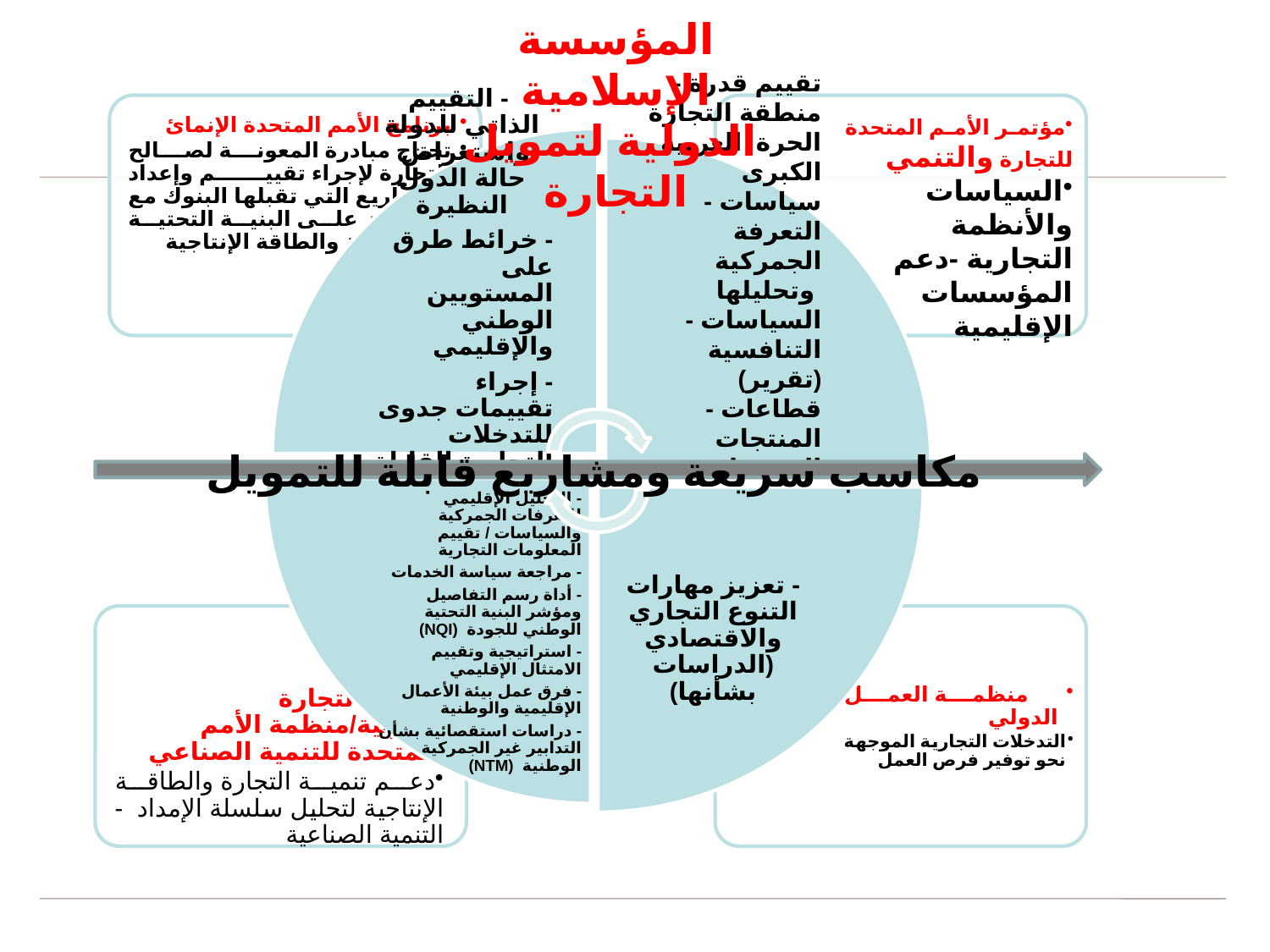

المؤسسة الإسلامية
 الدولية لتمويل التجارة
     منظمة العمل الدولي
التدخلات التجارية الموجهة نحو توفير فرص العمل

مركز التجارة الدولية/منظمة الأمم المتحدة للتنمية الصناعي
دعم تنمية التجارة والطاقة الإنتاجية لتحليل سلسلة الإمداد  - التنمية الصناعية

مؤتمر الأمم المتحدة للتجارة والتنمي
السياسات والأنظمة التجارية -دعم المؤسسات الإقليمية
برنامج الأمم المتحدة الإنمائ
تحتاج مبادرة المعونة لصالح التجارة لإجراء تقييم وإعداد للمشاريع التي تقبلها البنوك مع التركيز على البنية التحتية الاقتصادية والطاقة الإنتاجية
 - التقييم الذاتي للدولة واستعراض  حالة الدول النظيرة
- خرائط طرق على المستويين الوطني والإقليمي
- إجراء تقييمات جدوى للتدخلات التجارية القابلة للتطبيق فيما يخص المشاريع التي تقبلها البنوك

- تقييم قدرة منطقة التجارة الحرة  العربية الكبرى
- سياسات التعرفة الجمركية وتحليلها
- السياسات التنافسية (تقرير)
- قطاعات المنتجات المستدامة
- المراجعات الوطنية للاقتصاد الصديق للبيئة
- دعم الانضمام إلى منظمة التجارة العالمية

- تعزيز مهارات التنوع التجاري والاقتصادي (الدراسات بشأنها)

- التحليل الإقليمي للتعرفات الجمركية والسياسات / تقييم المعلومات التجارية
- مراجعة سياسة الخدمات
- أداة رسم التفاصيل ومؤشر البنية التحتية الوطني للجودة  (NQI)
- استراتيجية وتقييم الامتثال الإقليمي
- فرق عمل بيئة الأعمال الإقليمية والوطنية
- دراسات استقصائية بشأن التدابير غير الجمركية الوطنية  (NTM)
مكاسب سريعة ومشاريع قابلة للتمويل